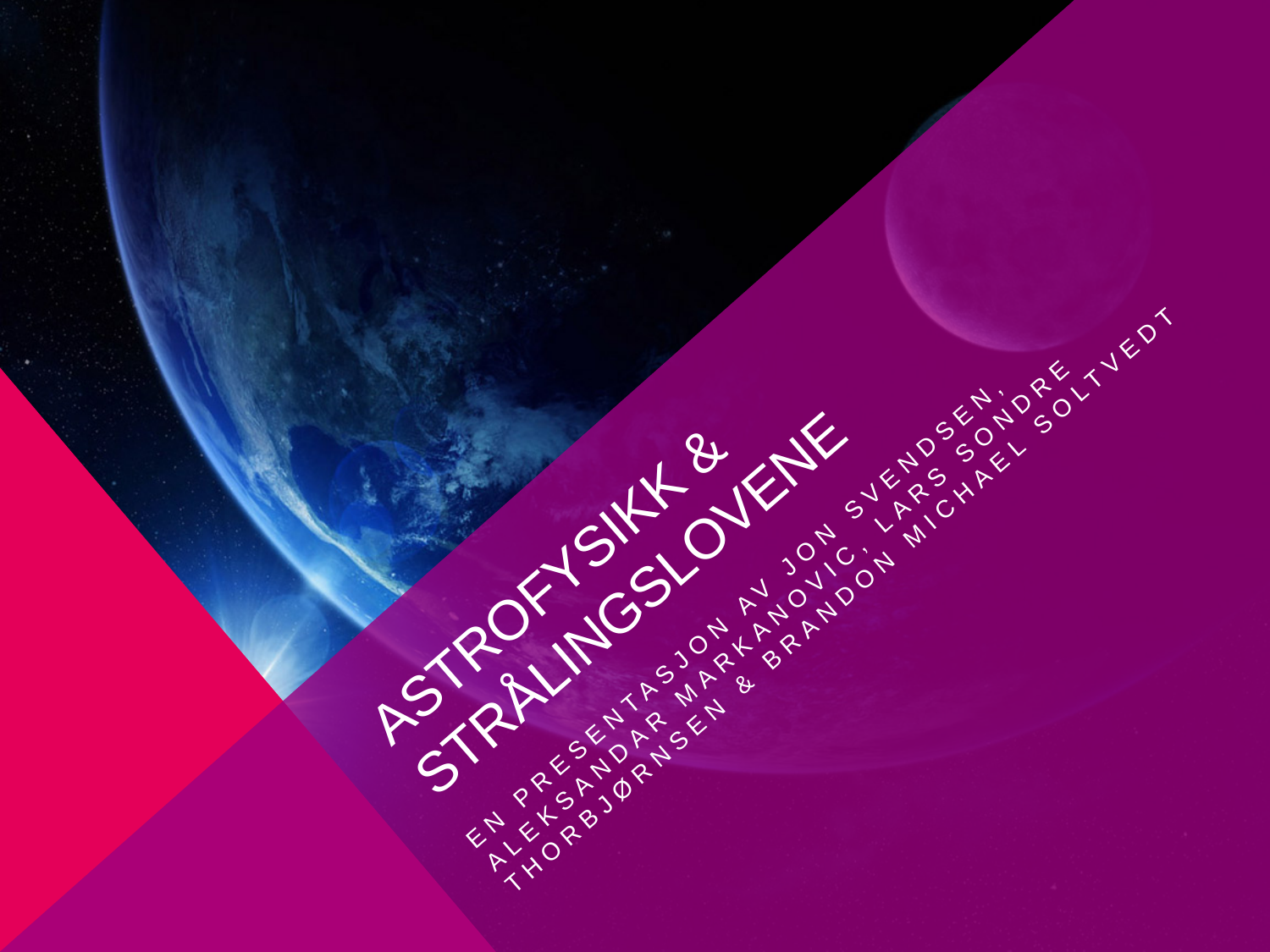

# Astrofysikk & Strålingslovene
En presentasjon av Jon svendsen, Aleksandar Markanovic, Lars Sondre Thorbjørnsen & Brandon Michael Soltvedt